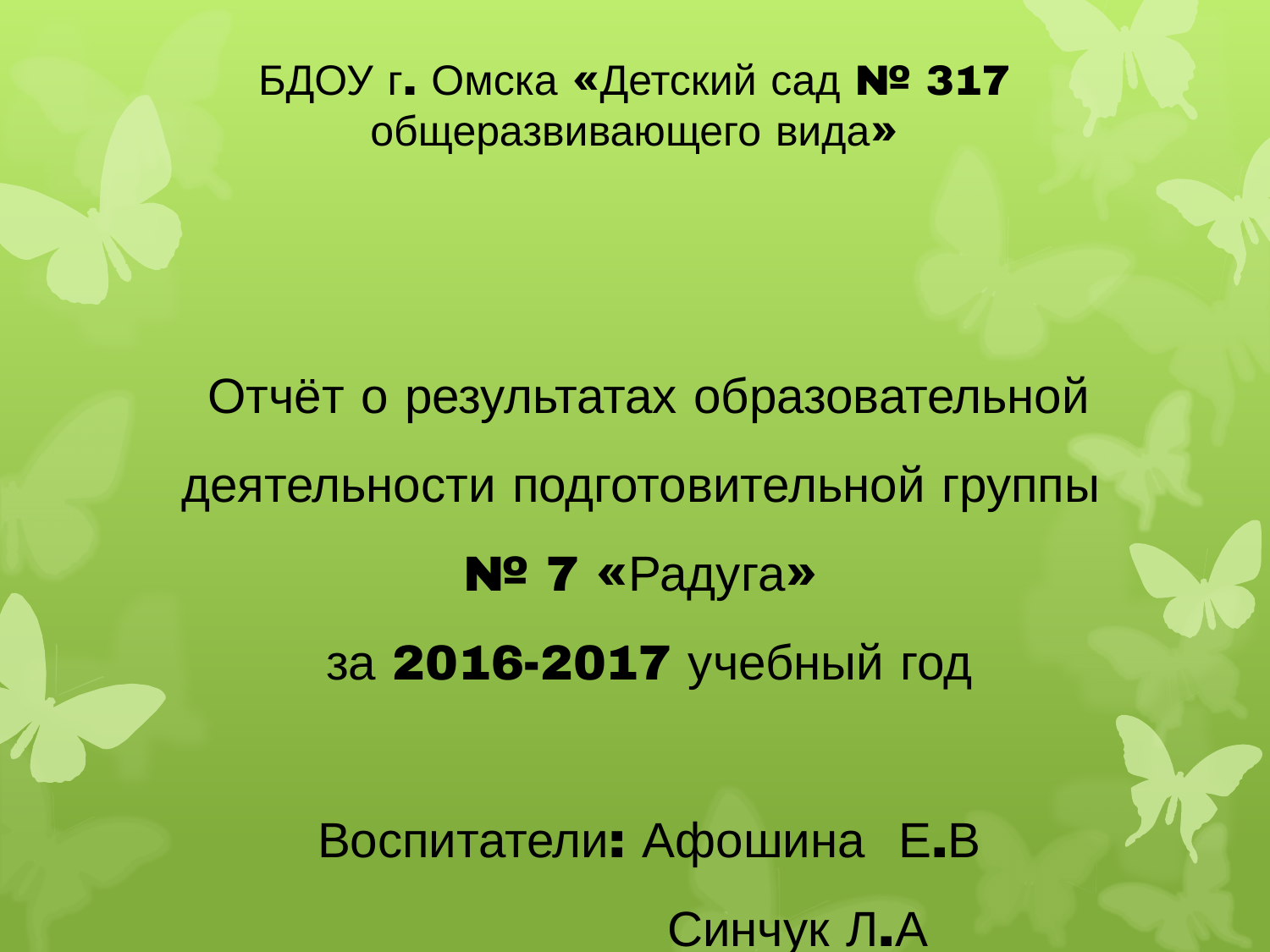

БДОУ г. Омска «Детский сад № 317 общеразвивающего вида»
# Отчёт о результатах образовательной деятельности подготовительной группы № 7 «Радуга» за 2016-2017 учебный год Воспитатели: Афошина  Е.В Синчук Л.А